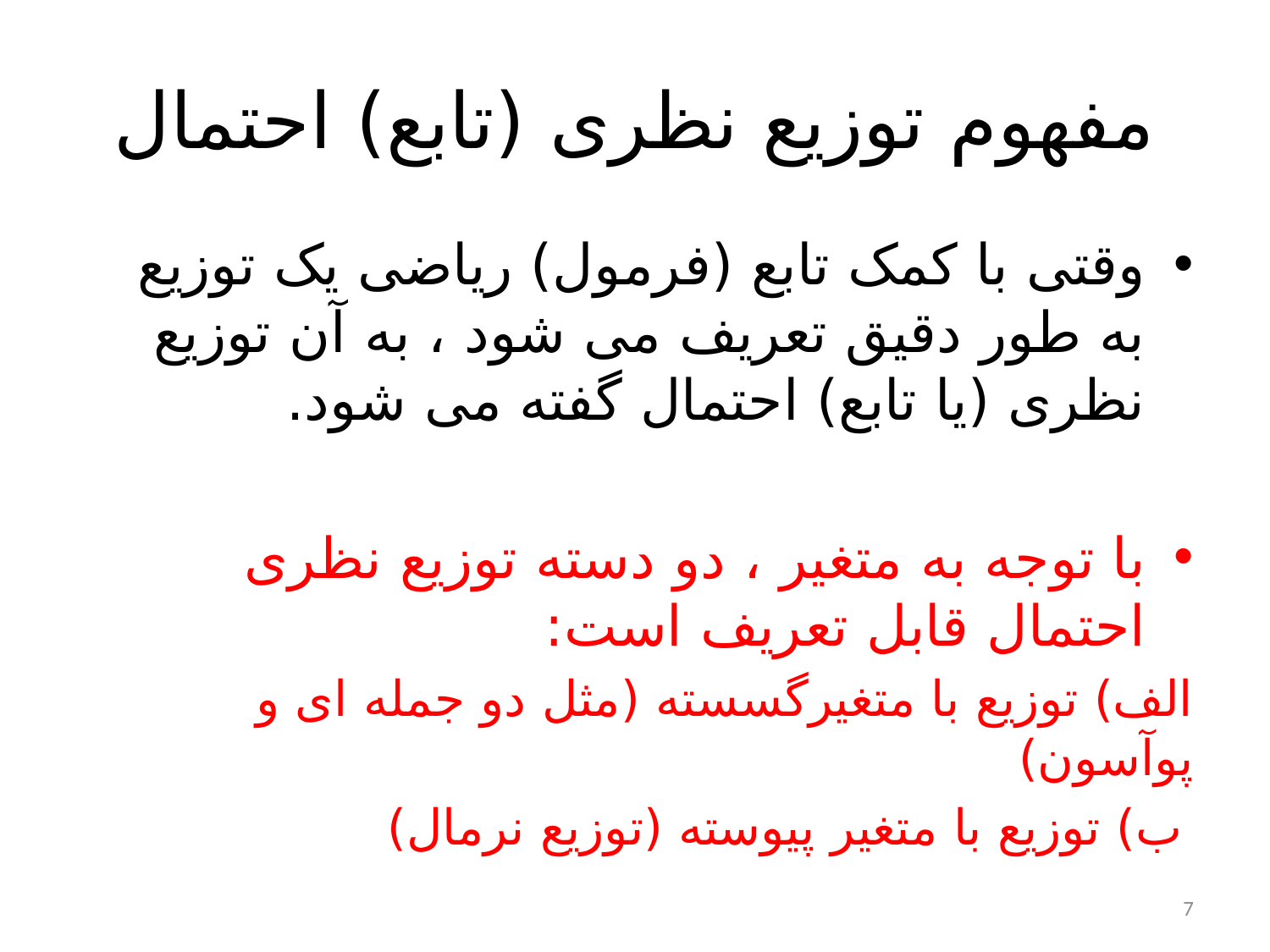

# مفهوم توزیع نظری (تابع) احتمال
وقتی با کمک تابع (فرمول) ریاضی یک توزیع به طور دقیق تعریف می شود ، به آن توزیع نظری (یا تابع) احتمال گفته می شود.

با توجه به متغیر ، دو دسته توزیع نظری احتمال قابل تعریف است:
الف) توزیع با متغیرگسسته (مثل دو جمله ای و پوآسون)
ب) توزیع با متغیر پیوسته (توزیع نرمال)
7